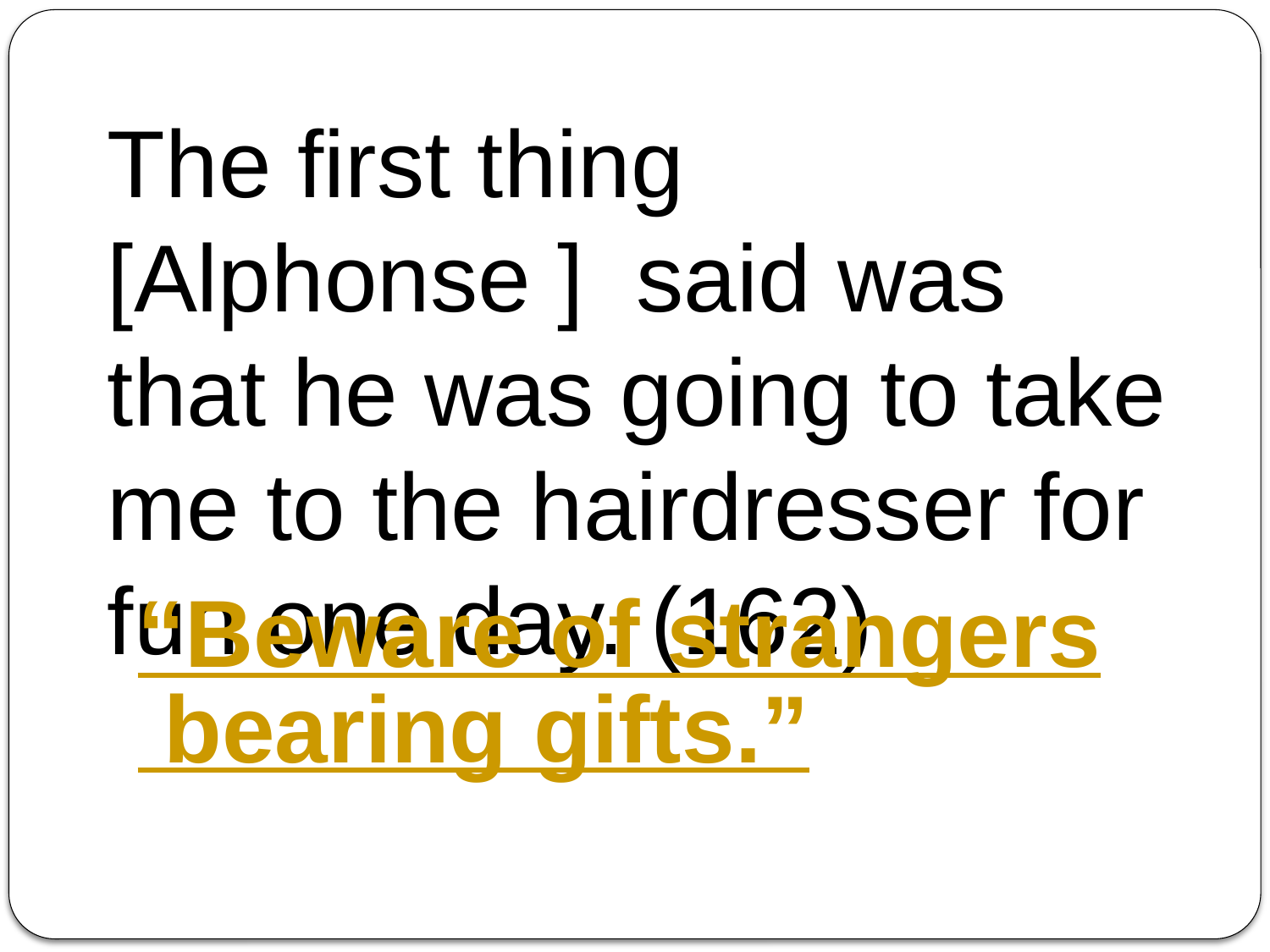

The first thing [Alphonse ]  said was that he was going to take me to the hairdresser for fun one day. (162)
“Beware of strangers bearing gifts.”